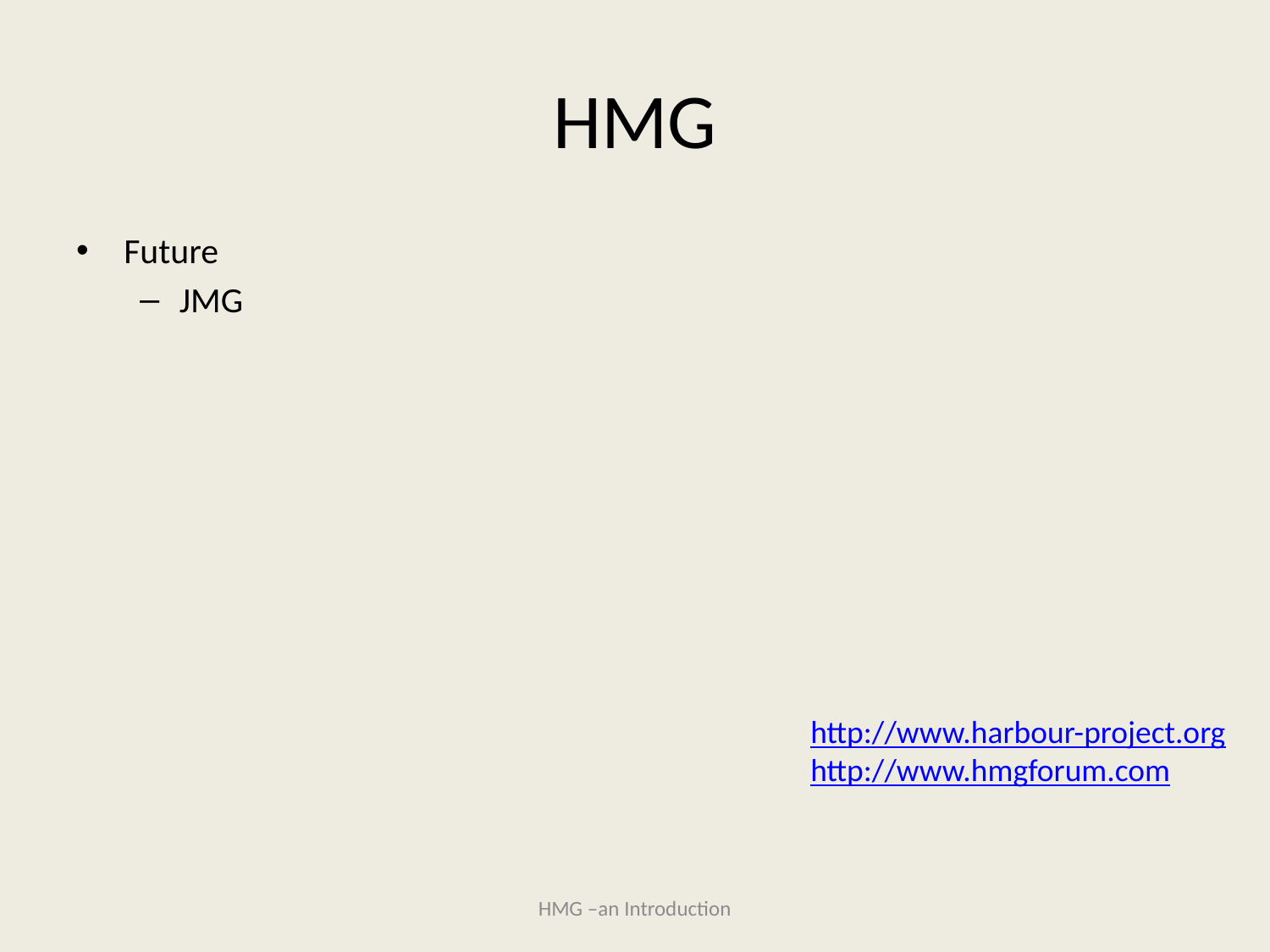

# HMG
Future
JMG

http://www.harbour-project.org
http://www.hmgforum.com

HMG –an Introduction